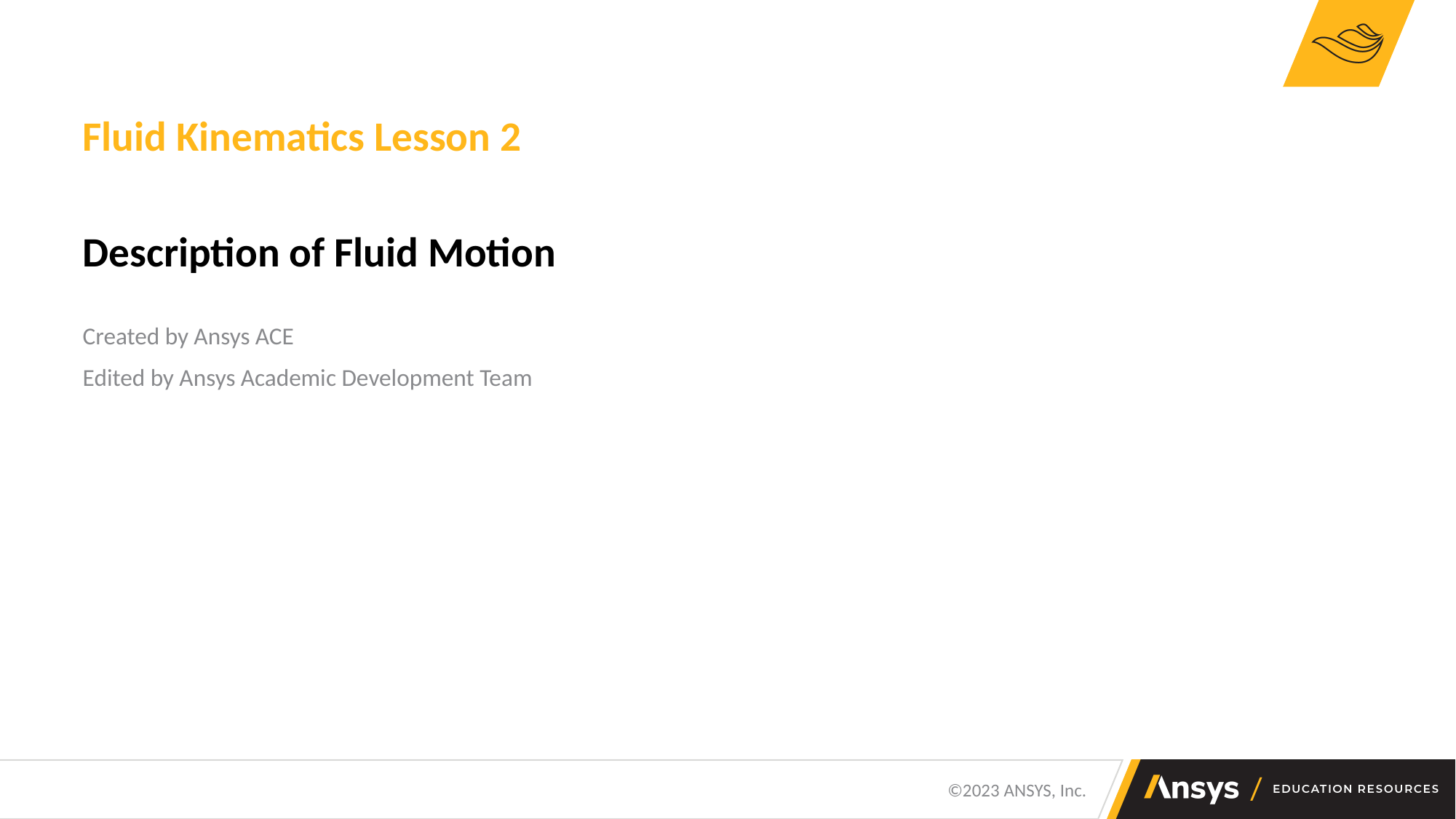

Fluid Kinematics Lesson 2

Description of Fluid Motion
Created by Ansys ACE
Edited by Ansys Academic Development Team